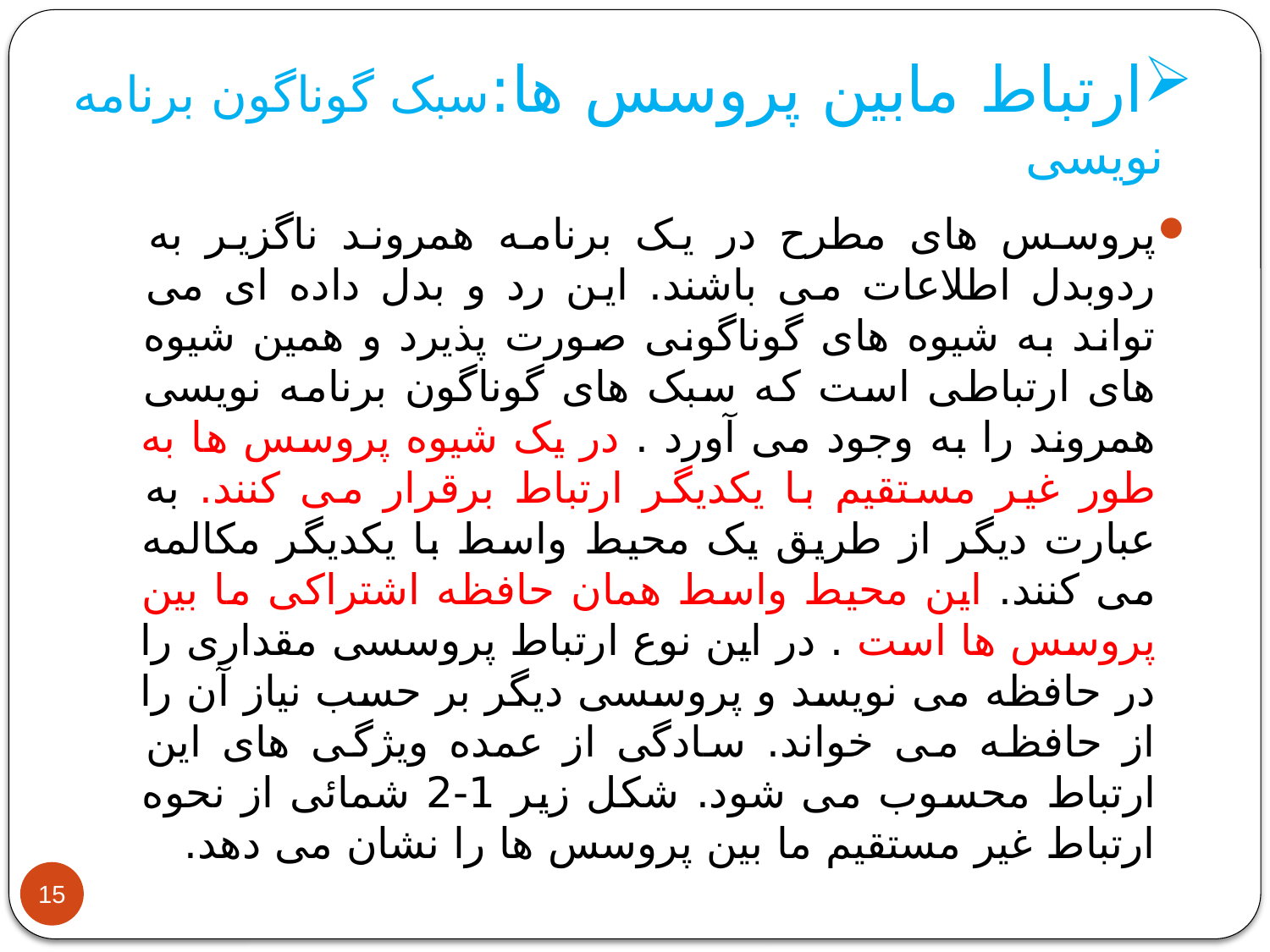

# ارتباط مابین پروسس ها:سبک گوناگون برنامه نویسی
پروسس های مطرح در یک برنامه همروند ناگزیر به ردوبدل اطلاعات می باشند. این رد و بدل داده ای می تواند به شیوه های گوناگونی صورت پذیرد و همین شیوه های ارتباطی است که سبک های گوناگون برنامه نویسی همروند را به وجود می آورد . در یک شیوه پروسس ها به طور غیر مستقیم با یکدیگر ارتباط برقرار می کنند. به عبارت دیگر از طریق یک محیط واسط با یکدیگر مکالمه می کنند. این محیط واسط همان حافظه اشتراکی ما بین پروسس ها است . در این نوع ارتباط پروسسی مقداری را در حافظه می نویسد و پروسسی دیگر بر حسب نیاز آن را از حافظه می خواند. سادگی از عمده ویژگی های این ارتباط محسوب می شود. شکل زیر 1-2 شمائی از نحوه ارتباط غیر مستقیم ما بین پروسس ها را نشان می دهد.
15